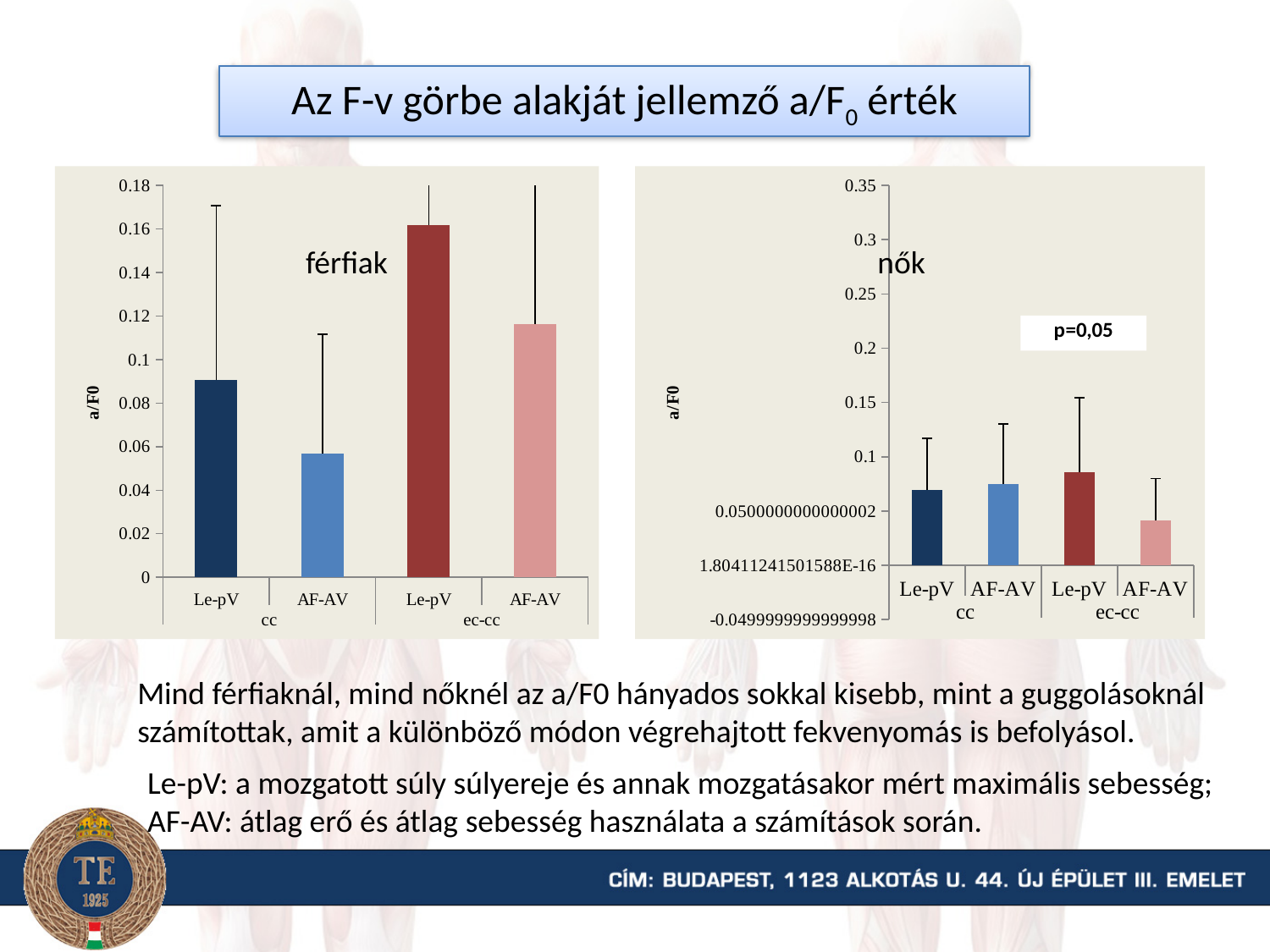

Az F-v görbe alakját jellemző a/F0 érték

### Chart

| Category |  |
|---|---|
| Le-pV | 0.09054545454545457 |
| AF-AV | 0.056672727272727284 |
| Le-pV | 0.1617 |
| AF-AV | 0.11639999999999998 |

### Chart

| Category |  |
|---|---|
| Le-pV | 0.06950000000000003 |
| AF-AV | 0.07472500000000001 |
| Le-pV | 0.08550000000000005 |
| AF-AV | 0.041571428571428565 |
férfiak
nők
Mind férfiaknál, mind nőknél az a/F0 hányados sokkal kisebb, mint a guggolásoknál számítottak, amit a különböző módon végrehajtott fekvenyomás is befolyásol.
Le-pV: a mozgatott súly súlyereje és annak mozgatásakor mért maximális sebesség;
AF-AV: átlag erő és átlag sebesség használata a számítások során.